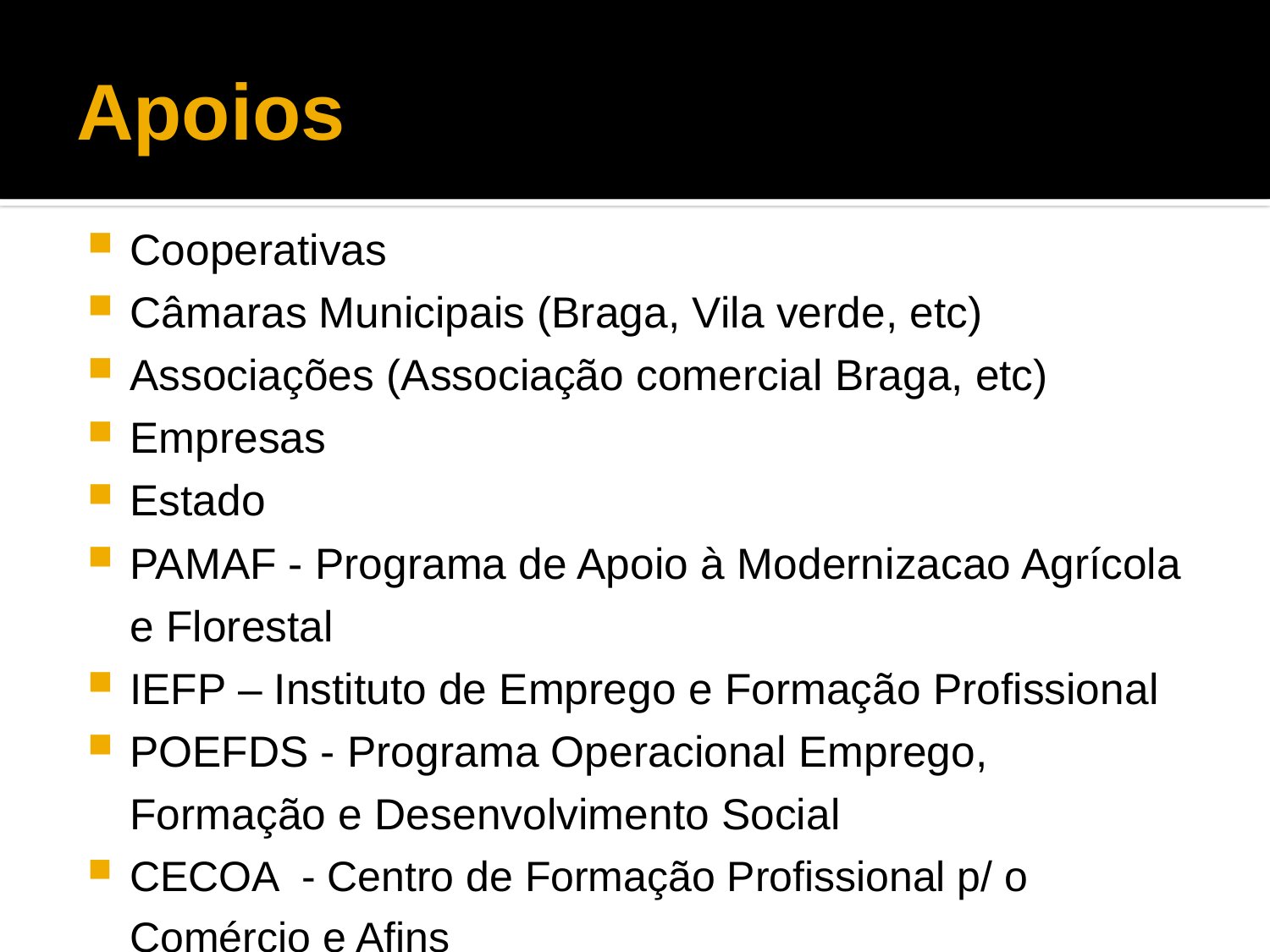

# Apoios
Cooperativas
Câmaras Municipais (Braga, Vila verde, etc)
Associações (Associação comercial Braga, etc)
Empresas
Estado
PAMAF - Programa de Apoio à Modernizacao Agrícola e Florestal
IEFP – Instituto de Emprego e Formação Profissional
POEFDS - Programa Operacional Emprego, Formação e Desenvolvimento Social
CECOA  - Centro de Formação Profissional p/ o Comércio e Afins